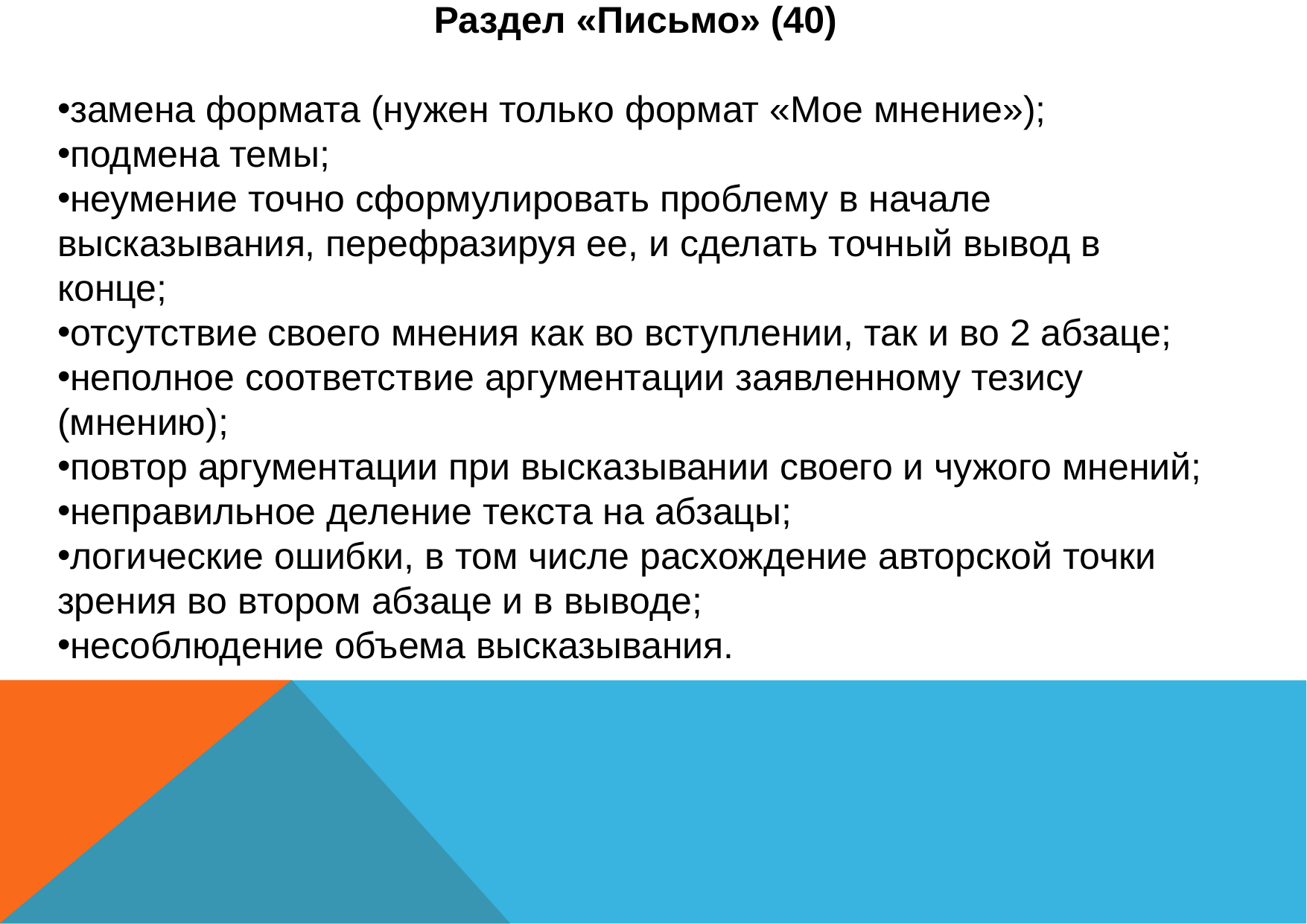

Раздел «Письмо» (40)

замена формата (нужен только формат «Мое мнение»);
подмена темы;
неумение точно сформулировать проблему в начале высказывания, перефразируя ее, и сделать точный вывод в конце;
отсутствие своего мнения как во вступлении, так и во 2 абзаце;
неполное соответствие аргументации заявленному тезису (мнению);
повтор аргументации при высказывании своего и чужого мнений;
неправильное деление текста на абзацы;
логические ошибки, в том числе расхождение авторской точки зрения во втором абзаце и в выводе;
несоблюдение объема высказывания.